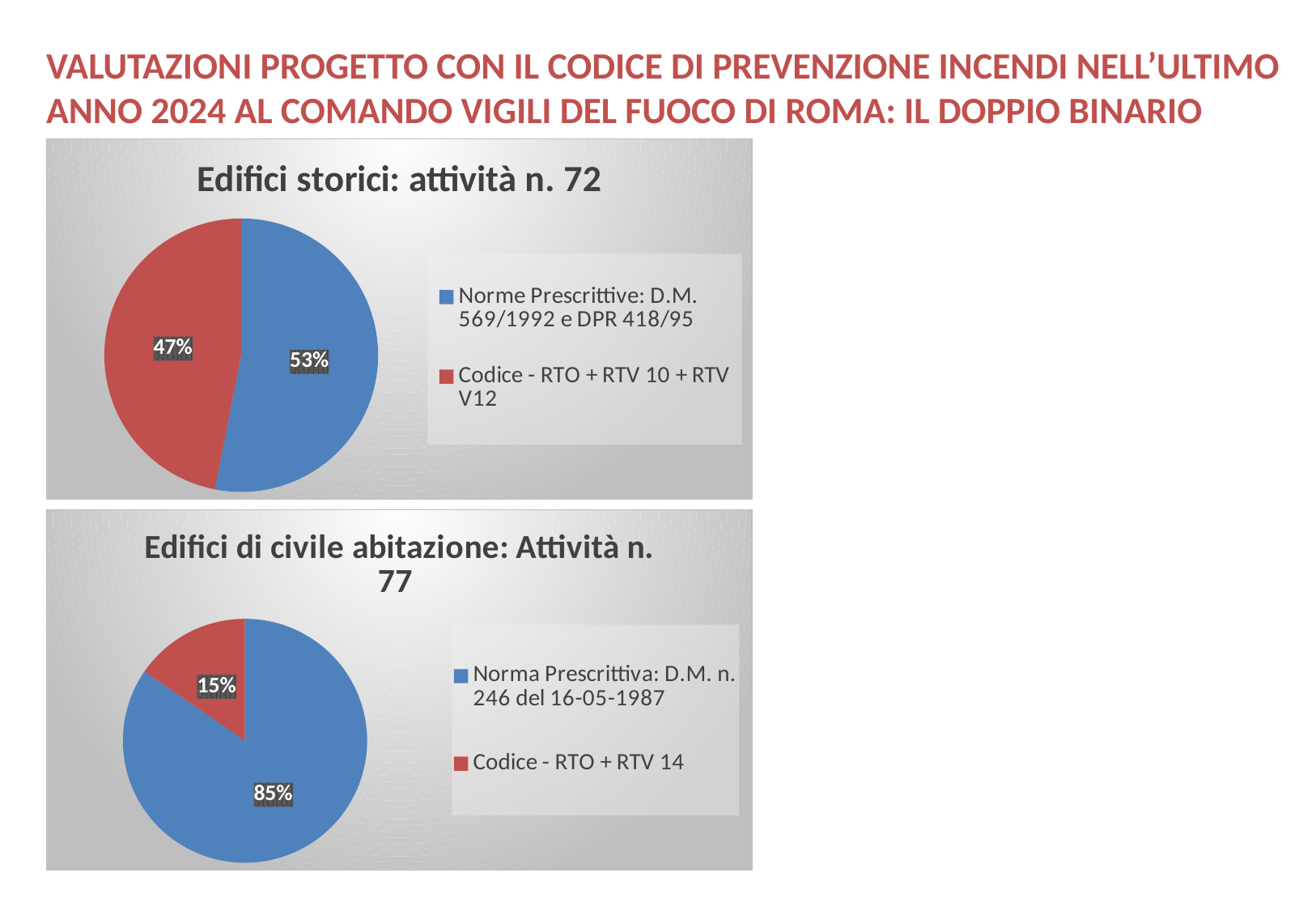

# VALUTAZIONI PROGETTO CON IL CODICE DI PREVENZIONE INCENDI NELL’ULTIMO ANNO 2024 AL COMANDO VIGILI DEL FUOCO DI ROMA: IL DOPPIO BINARIO

### Chart: Edifici storici: attività n. 72

| Category |  |
|---|---|
| Norme Prescrittive: D.M. 569/1992 e DPR 418/95 | 43.0 |
| Codice - RTO + RTV 10 + RTV V12 | 38.0 |

### Chart: Edifici di civile abitazione: Attività n. 77

| Category |  |
|---|---|
| Norma Prescrittiva: D.M. n. 246 del 16-05-1987 | 11.0 |
| Codice - RTO + RTV 14 | 2.0 |